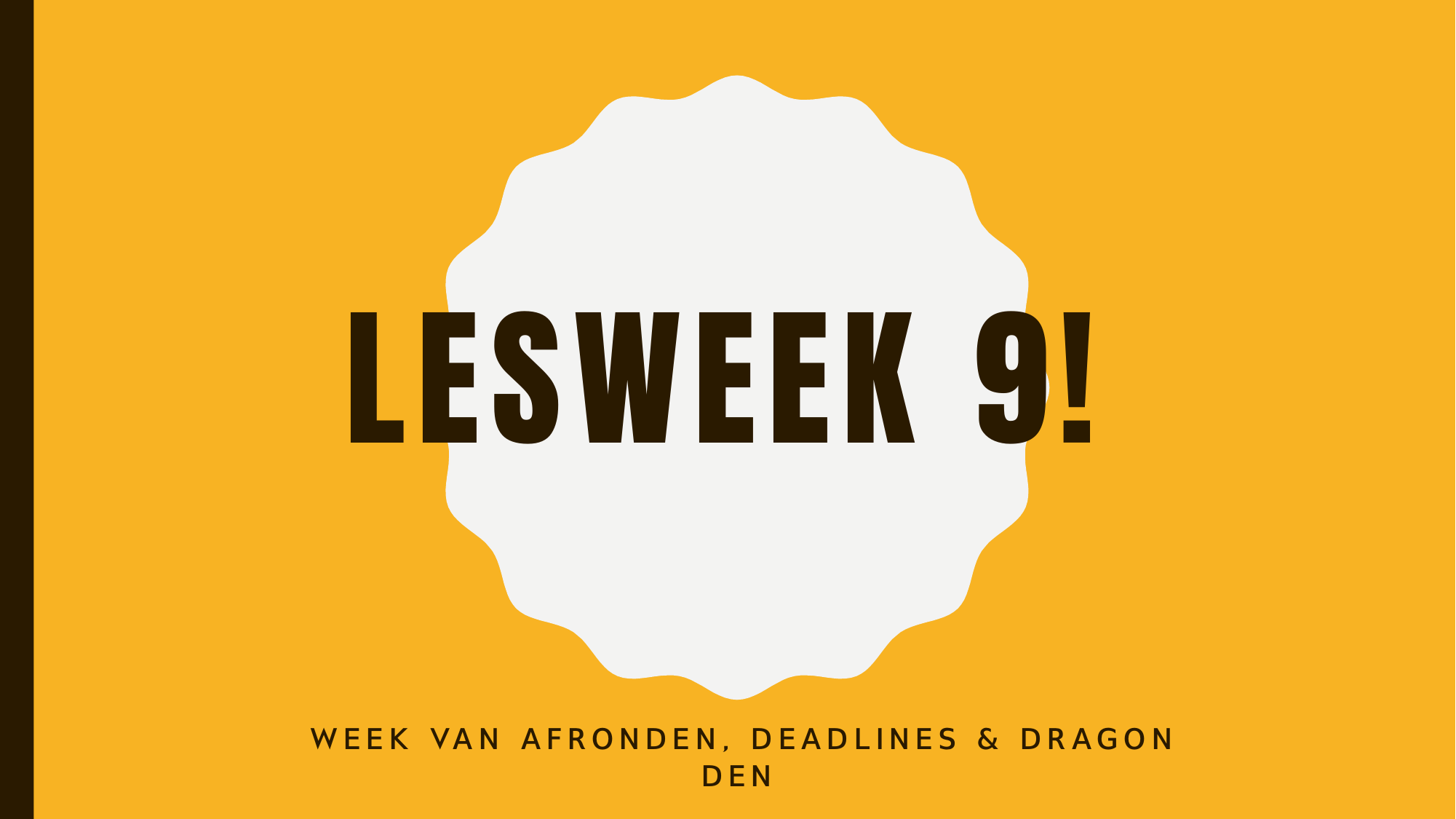

# Lesweek 9!
Week van afronden, Deadlines & Dragon Den